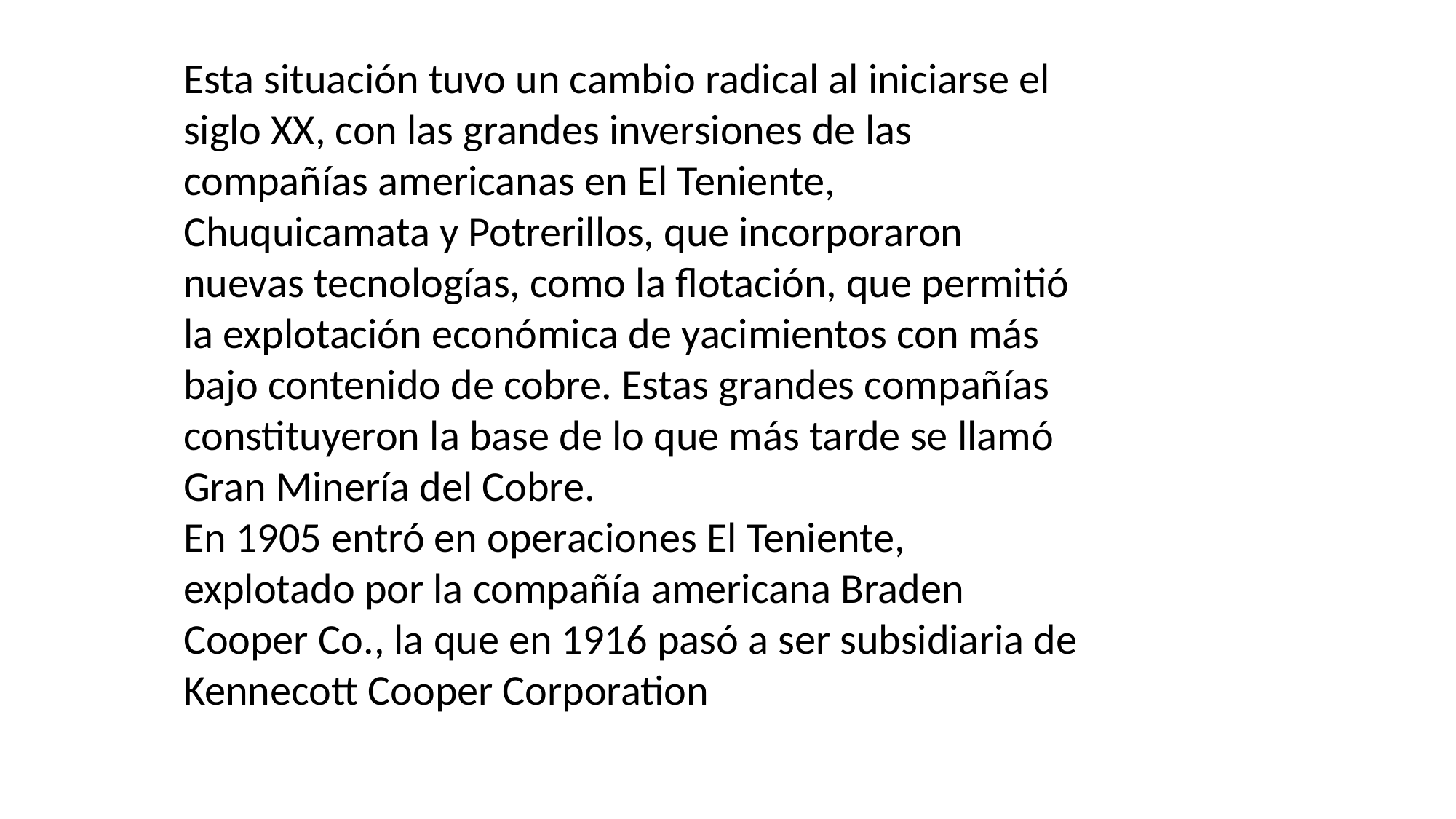

Esta situación tuvo un cambio radical al iniciarse el siglo XX, con las grandes inversiones de las compañías americanas en El Teniente, Chuquicamata y Potrerillos, que incorporaron nuevas tecnologías, como la flotación, que permitió la explotación económica de yacimientos con más bajo contenido de cobre. Estas grandes compañías constituyeron la base de lo que más tarde se llamó Gran Minería del Cobre.
En 1905 entró en operaciones El Teniente, explotado por la compañía americana Braden Cooper Co., la que en 1916 pasó a ser subsidiaria de Kennecott Cooper Corporation